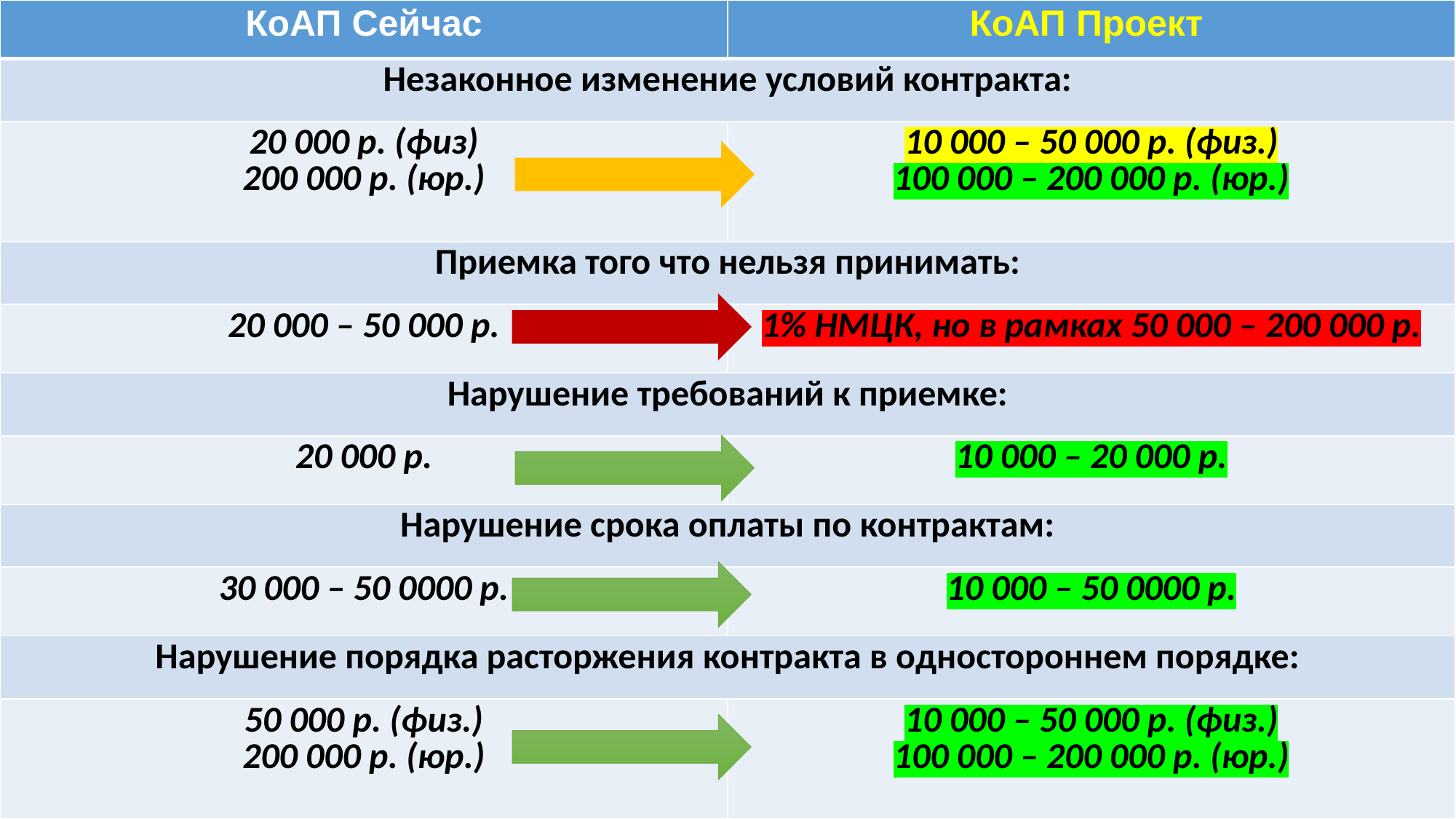

| КоАП Сейчас | КоАП Проект |
| --- | --- |
| Незаконное изменение условий контракта: |  |
| 20 000 р. (физ) 200 000 р. (юр.) | 10 000 – 50 000 р. (физ.) 100 000 – 200 000 р. (юр.) |
| Приемка того что нельзя принимать: |  |
| 20 000 – 50 000 р. | 1% НМЦК, но в рамках 50 000 – 200 000 р. |
| Нарушение требований к приемке: |  |
| 20 000 р. | 10 000 – 20 000 р. |
| Нарушение срока оплаты по контрактам: |  |
| 30 000 – 50 0000 р. | 10 000 – 50 0000 р. |
| Нарушение порядка расторжения контракта в одностороннем порядке: |  |
| 50 000 р. (физ.) 200 000 р. (юр.) | 10 000 – 50 000 р. (физ.) 100 000 – 200 000 р. (юр.) |